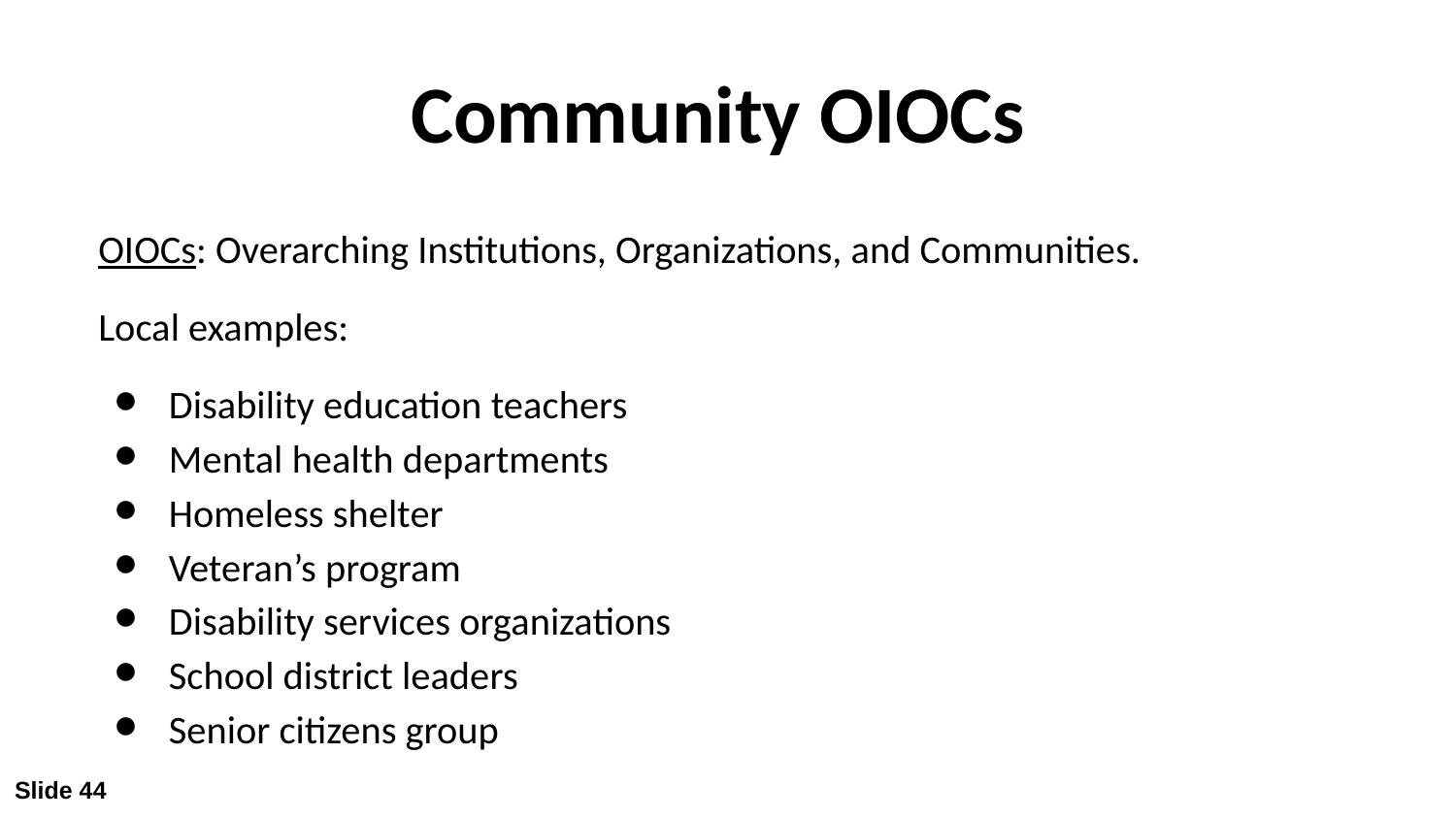

# Community OIOCs
OIOCs: Overarching Institutions, Organizations, and Communities.
Local examples:
Disability education teachers
Mental health departments
Homeless shelter
Veteran’s program
Disability services organizations
School district leaders
Senior citizens group

Slide 44